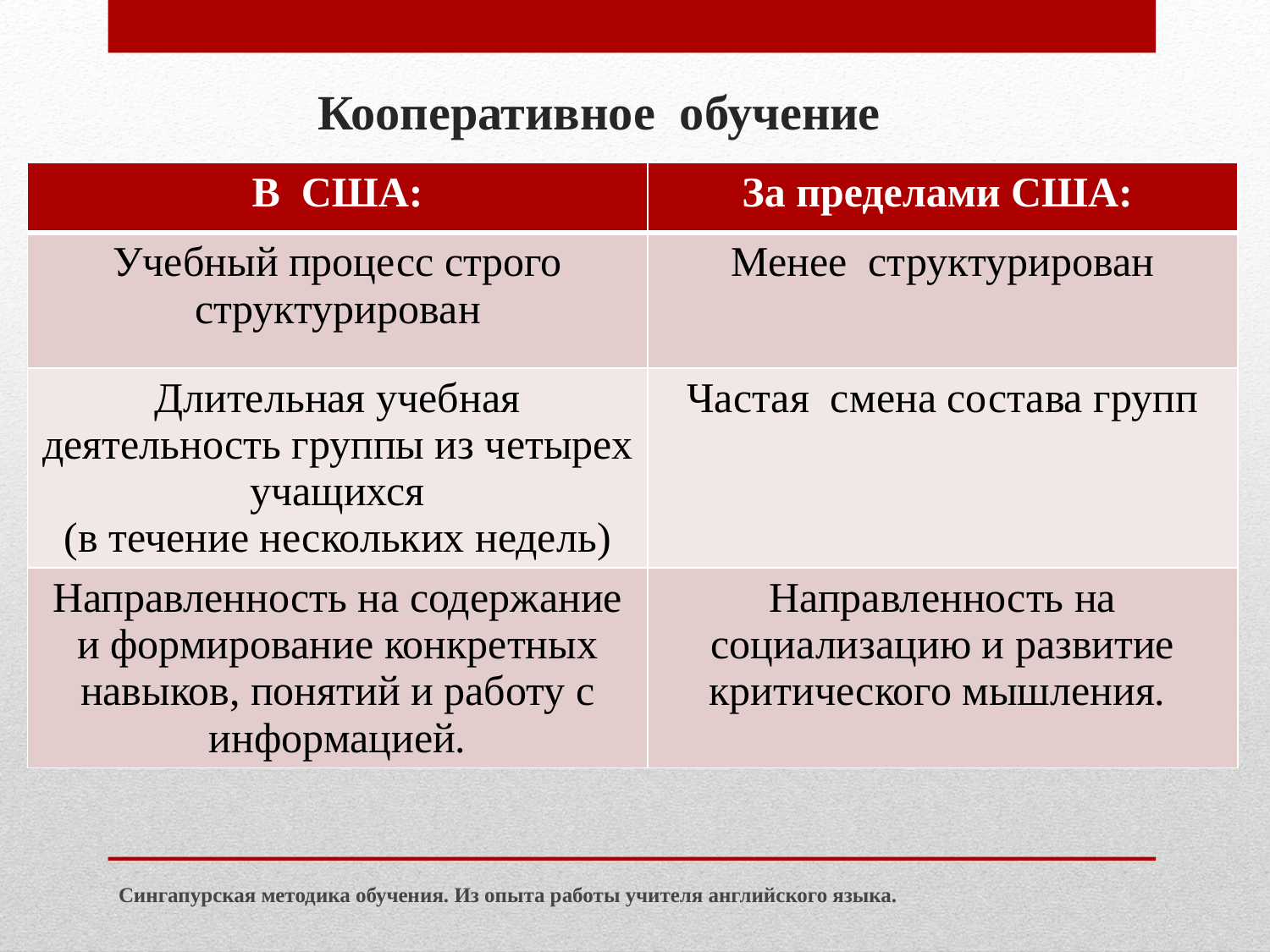

Кооперативное  обучение

| В США: | За пределами США: |
| --- | --- |
| Учебный процесс строго структурирован | Менее структурирован |
| Длительная учебная деятельность группы из четырех учащихся (в течение нескольких недель) | Частая смена состава групп |
| Направленность на содержание и формирование конкретных навыков, понятий и работу с информацией. | Направленность на социализацию и развитие критического мышления. |
Сингапурская методика обучения. Из опыта работы учителя английского языка.